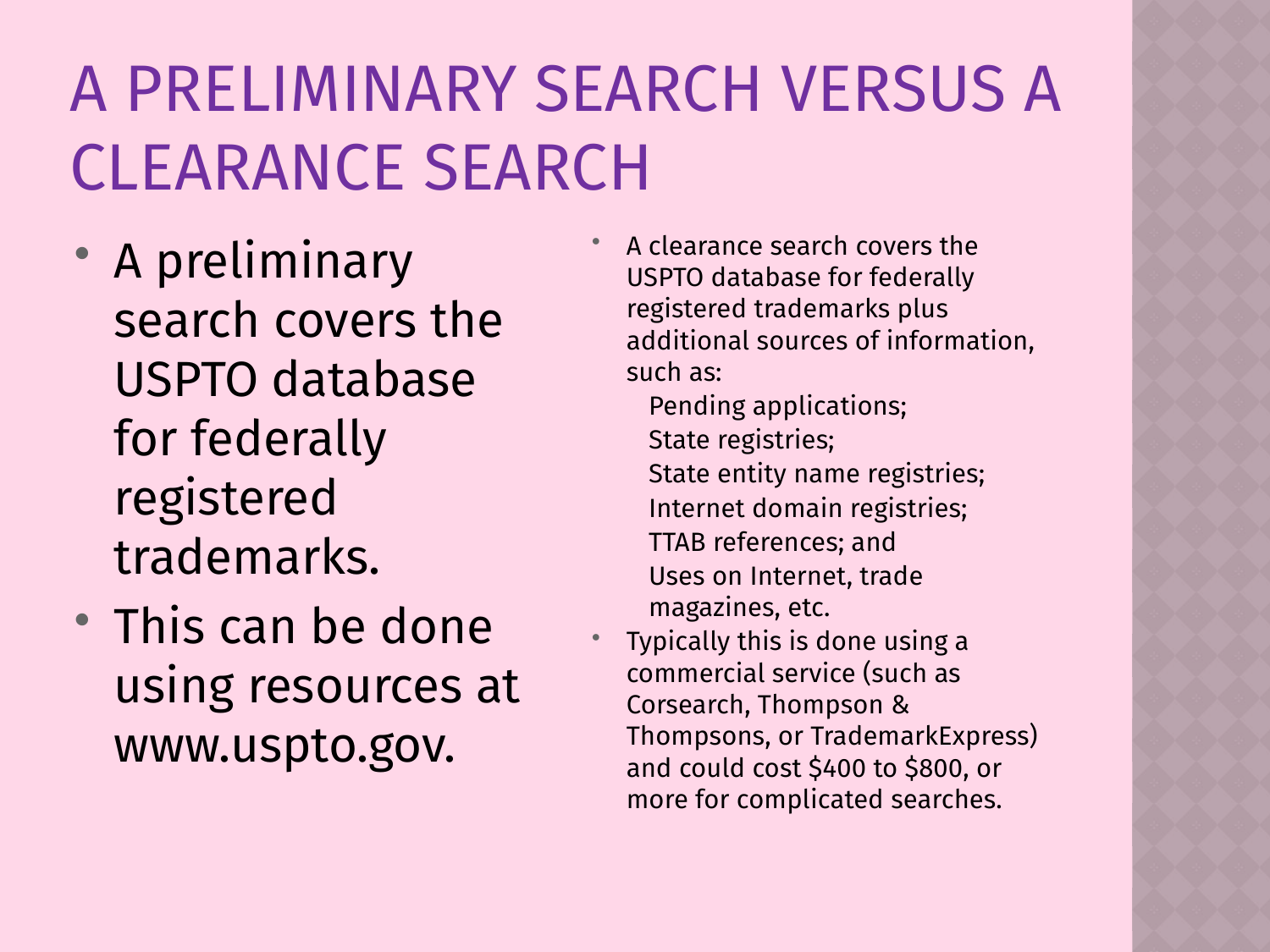

# A preliminary search versus a Clearance Search
A preliminary search covers the USPTO database for federally registered trademarks.
This can be done using resources at www.uspto.gov.
A clearance search covers the USPTO database for federally registered trademarks plus additional sources of information, such as:
Pending applications;
State registries;
State entity name registries;
Internet domain registries;
TTAB references; and
Uses on Internet, trade magazines, etc.
Typically this is done using a commercial service (such as Corsearch, Thompson & Thompsons, or TrademarkExpress) and could cost $400 to $800, or more for complicated searches.